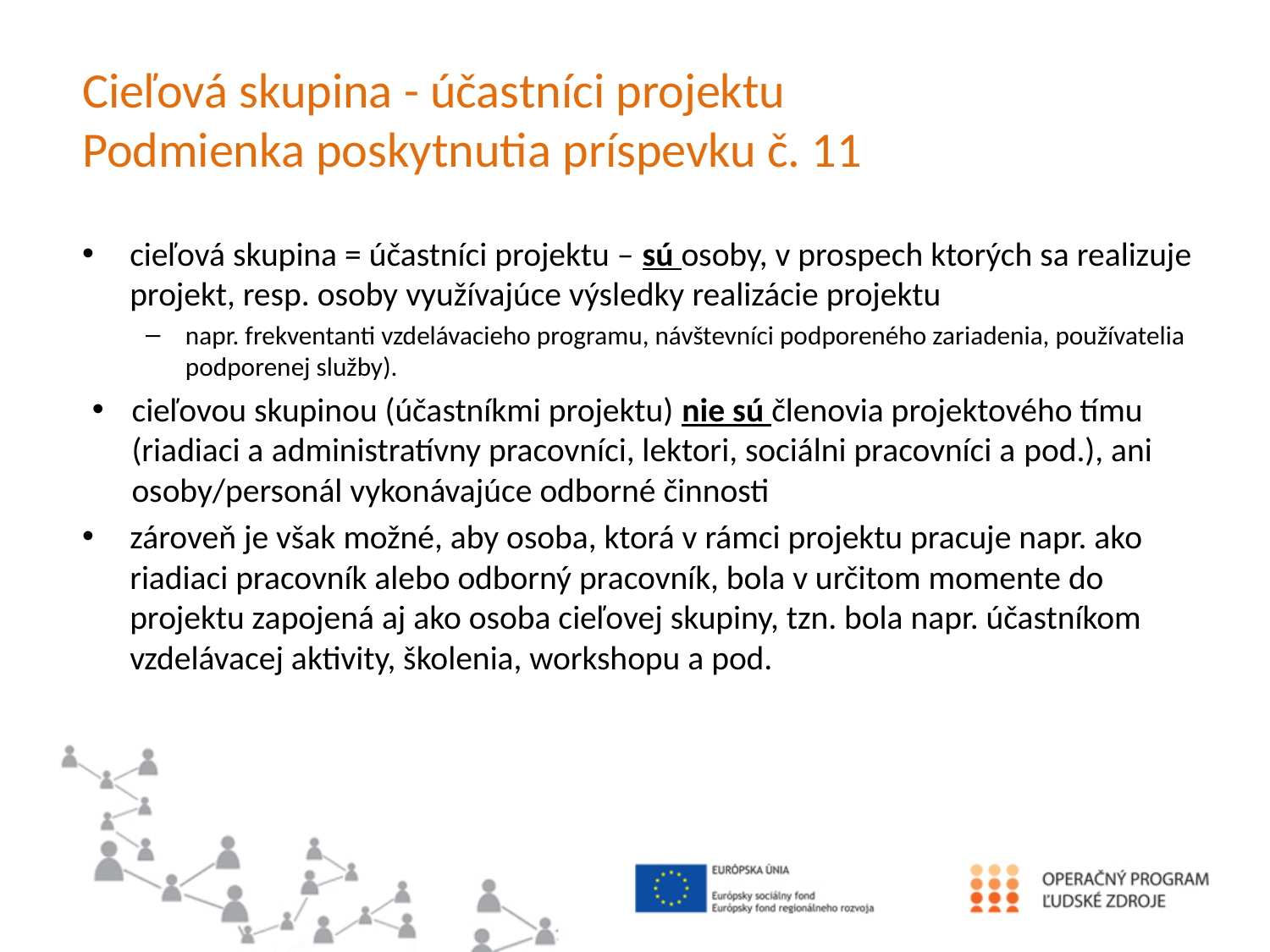

# Cieľová skupina - účastníci projektu Podmienka poskytnutia príspevku č. 11
cieľová skupina = účastníci projektu – sú osoby, v prospech ktorých sa realizuje projekt, resp. osoby využívajúce výsledky realizácie projektu
napr. frekventanti vzdelávacieho programu, návštevníci podporeného zariadenia, používatelia podporenej služby).
cieľovou skupinou (účastníkmi projektu) nie sú členovia projektového tímu (riadiaci a administratívny pracovníci, lektori, sociálni pracovníci a pod.), ani osoby/personál vykonávajúce odborné činnosti
zároveň je však možné, aby osoba, ktorá v rámci projektu pracuje napr. ako riadiaci pracovník alebo odborný pracovník, bola v určitom momente do projektu zapojená aj ako osoba cieľovej skupiny, tzn. bola napr. účastníkom vzdelávacej aktivity, školenia, workshopu a pod.